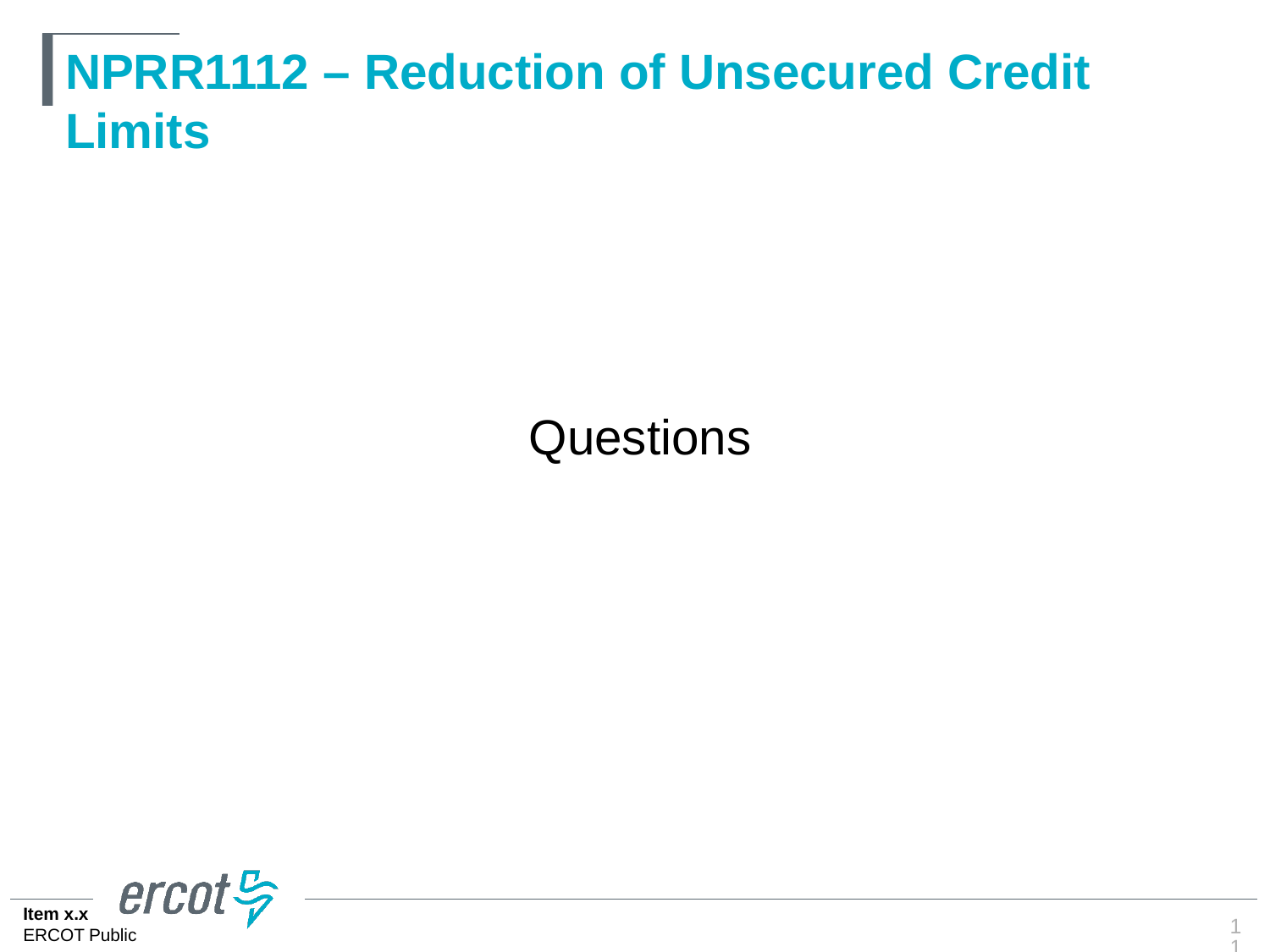

NPRR1112 – Reduction of Unsecured Credit Limits

Questions
11